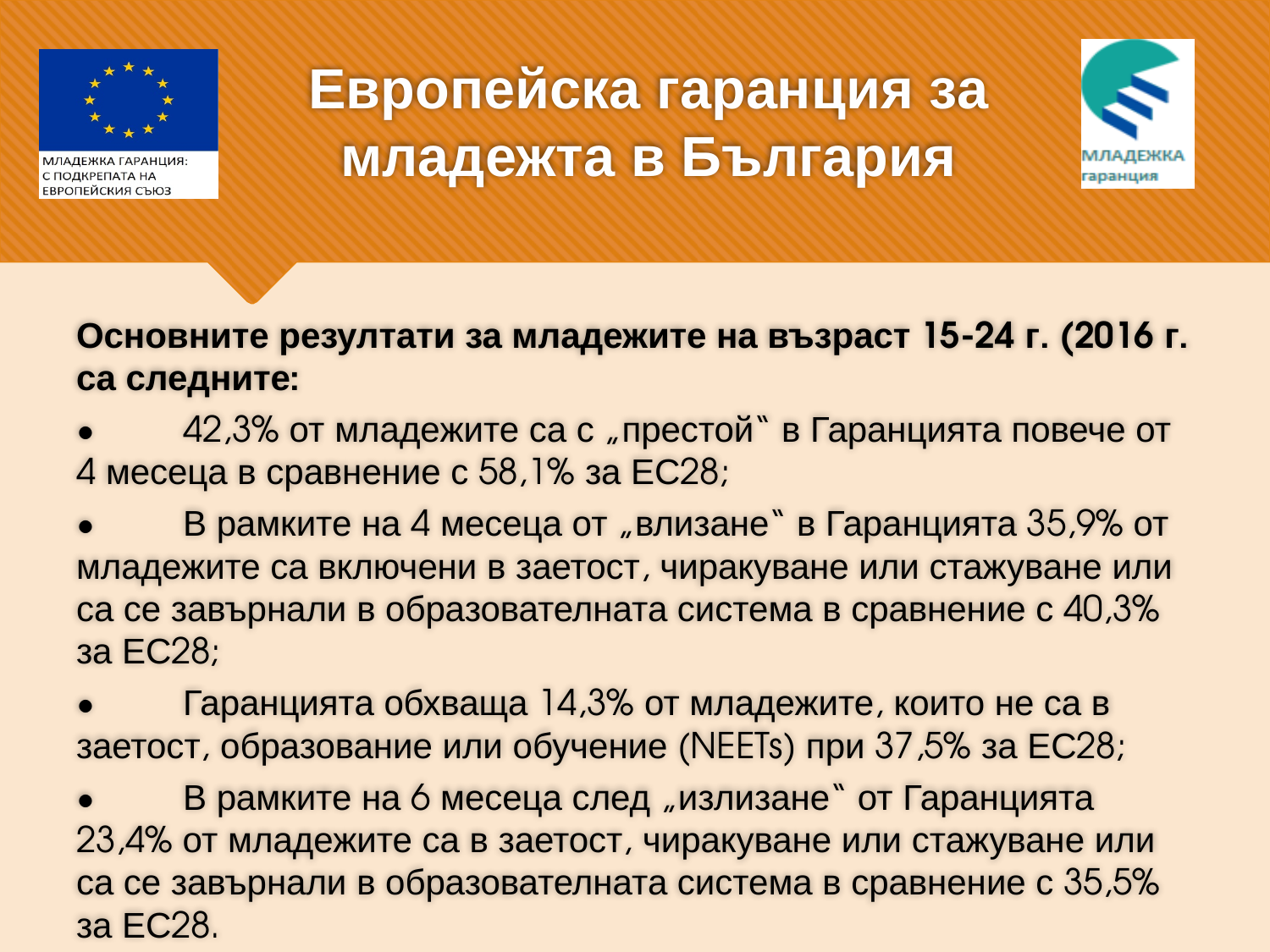

# Европейска гаранция за младежта в България
Основните резултати за младежите на възраст 15-24 г. (2016 г. са следните:
•	42,3% от младежите са с „престой“ в Гаранцията повече от 4 месеца в сравнение с 58,1% за ЕС28;
•	В рамките на 4 месеца от „влизане“ в Гаранцията 35,9% от младежите са включени в заетост, чиракуване или стажуване или са се завърнали в образователната система в сравнение с 40,3% за ЕС28;
•	Гаранцията обхваща 14,3% от младежите, които не са в заетост, образование или обучение (NEETs) при 37,5% за ЕС28;
•	В рамките на 6 месеца след „излизане“ от Гаранцията 23,4% от младежите са в заетост, чиракуване или стажуване или са се завърнали в образователната система в сравнение с 35,5% за ЕС28.